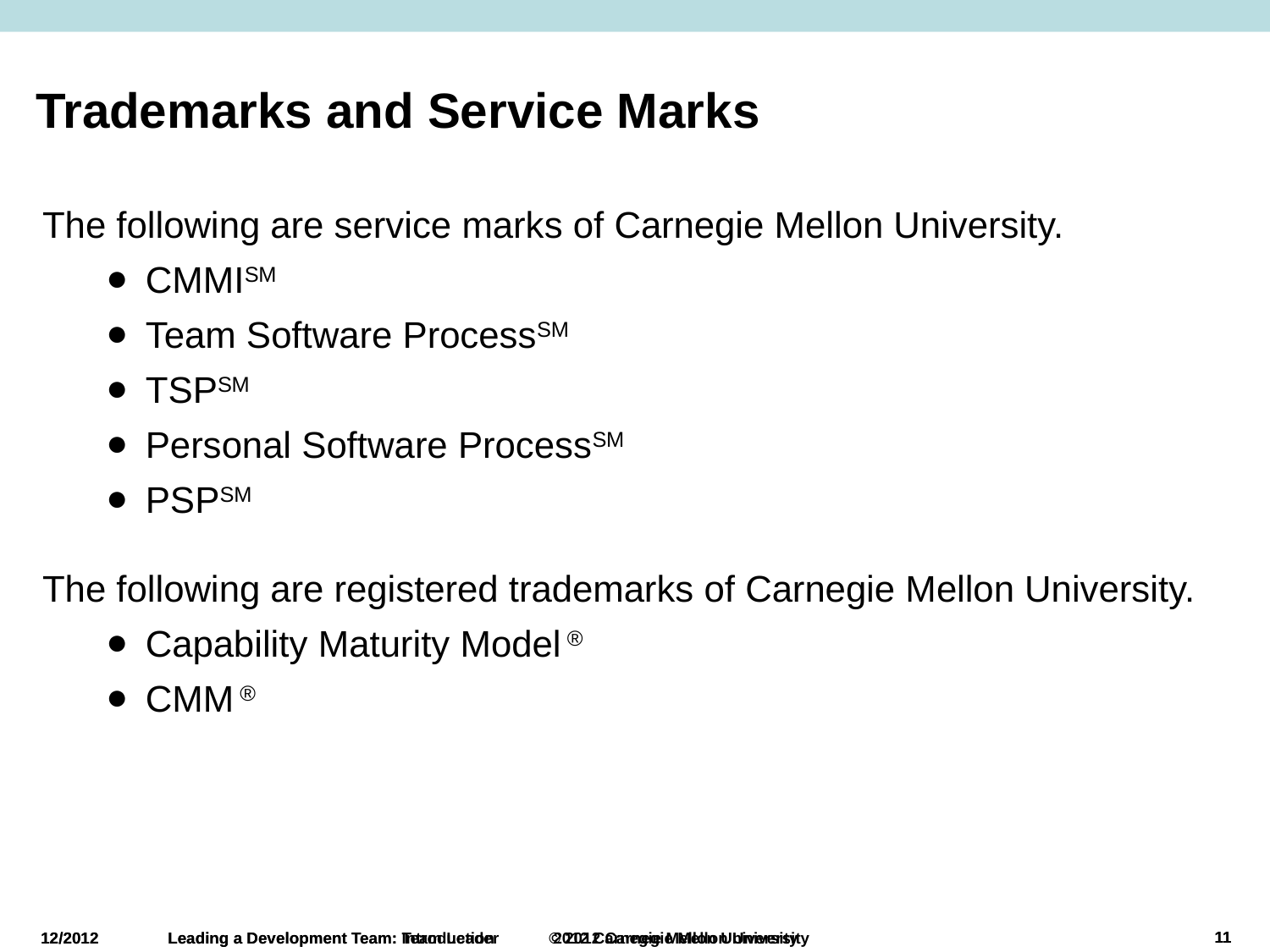

# Trademarks and Service Marks
The following are service marks of Carnegie Mellon University.
CMMISM
Team Software ProcessSM
TSPSM
Personal Software ProcessSM
PSPSM
The following are registered trademarks of Carnegie Mellon University.
Capability Maturity Model ®
CMM ®